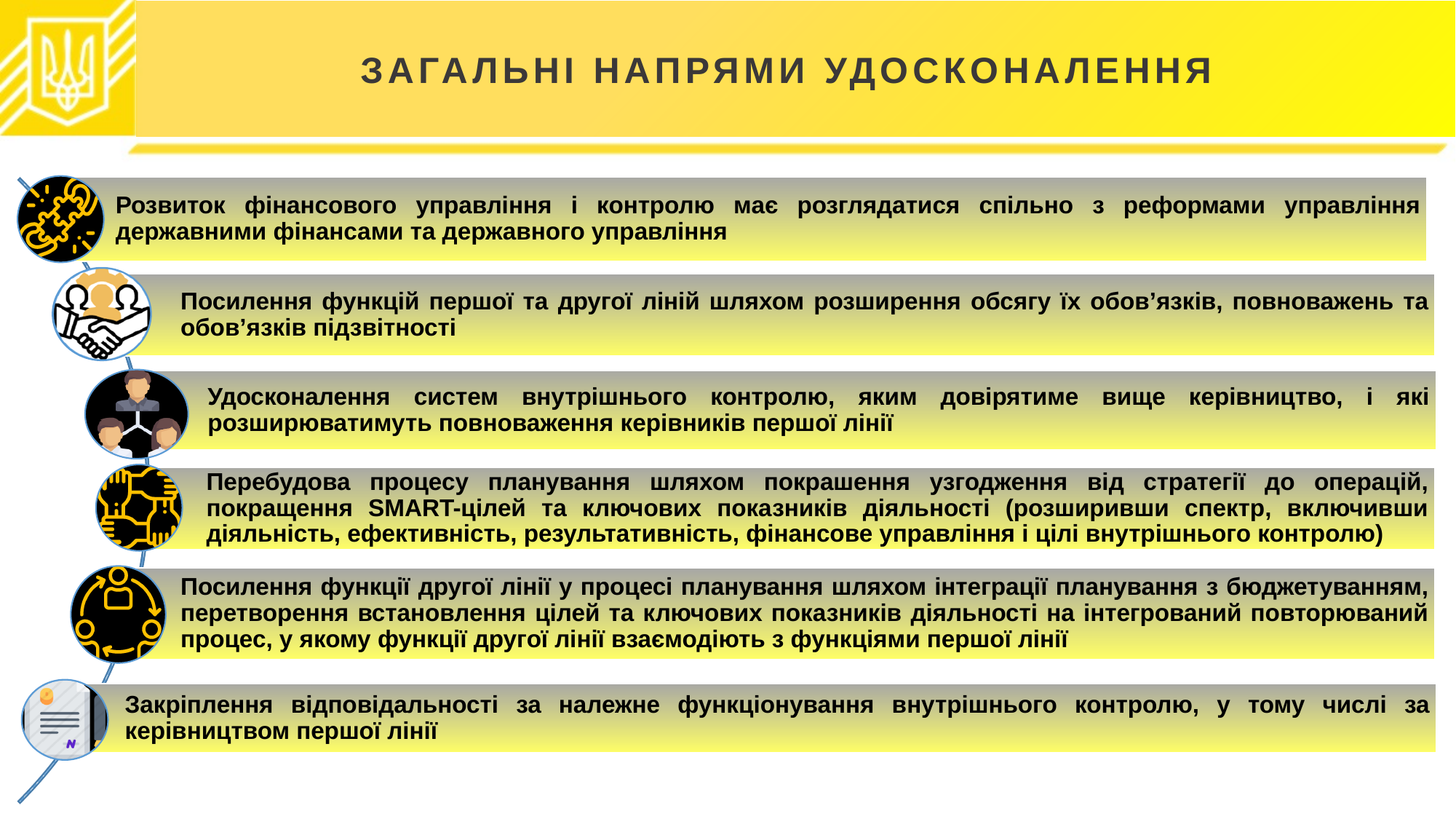

# ЗАГАЛЬНІ НАПРЯМИ УДОСКОНАЛЕННЯ
Розвиток фінансового управління і контролю має розглядатися спільно з реформами управління державними фінансами та державного управління
Посилення функцій першої та другої ліній шляхом розширення обсягу їх обов’язків, повноважень та обов’язків підзвітності
Удосконалення систем внутрішнього контролю, яким довірятиме вище керівництво, і які розширюватимуть повноваження керівників першої лінії
Перебудова процесу планування шляхом покрашення узгодження від стратегії до операцій, покращення SMART-цілей та ключових показників діяльності (розширивши спектр, включивши діяльність, ефективність, результативність, фінансове управління і цілі внутрішнього контролю)
Посилення функції другої лінії у процесі планування шляхом інтеграції планування з бюджетуванням, перетворення встановлення цілей та ключових показників діяльності на інтегрований повторюваний процес, у якому функції другої лінії взаємодіють з функціями першої лінії
Закріплення відповідальності за належне функціонування внутрішнього контролю, у тому числі за керівництвом першої лінії